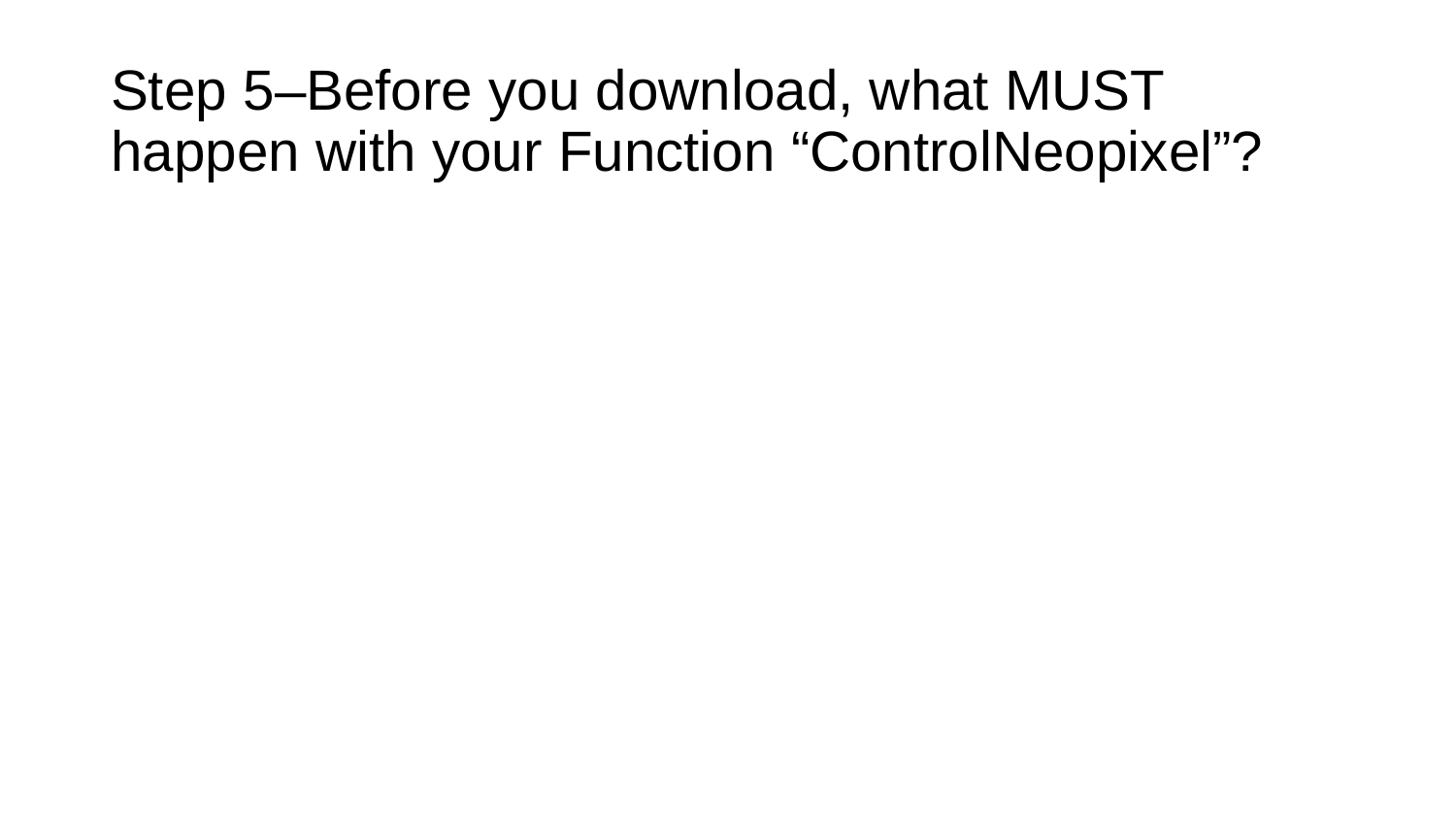

# Step 5–Before you download, what MUST happen with your Function “ControlNeopixel”?